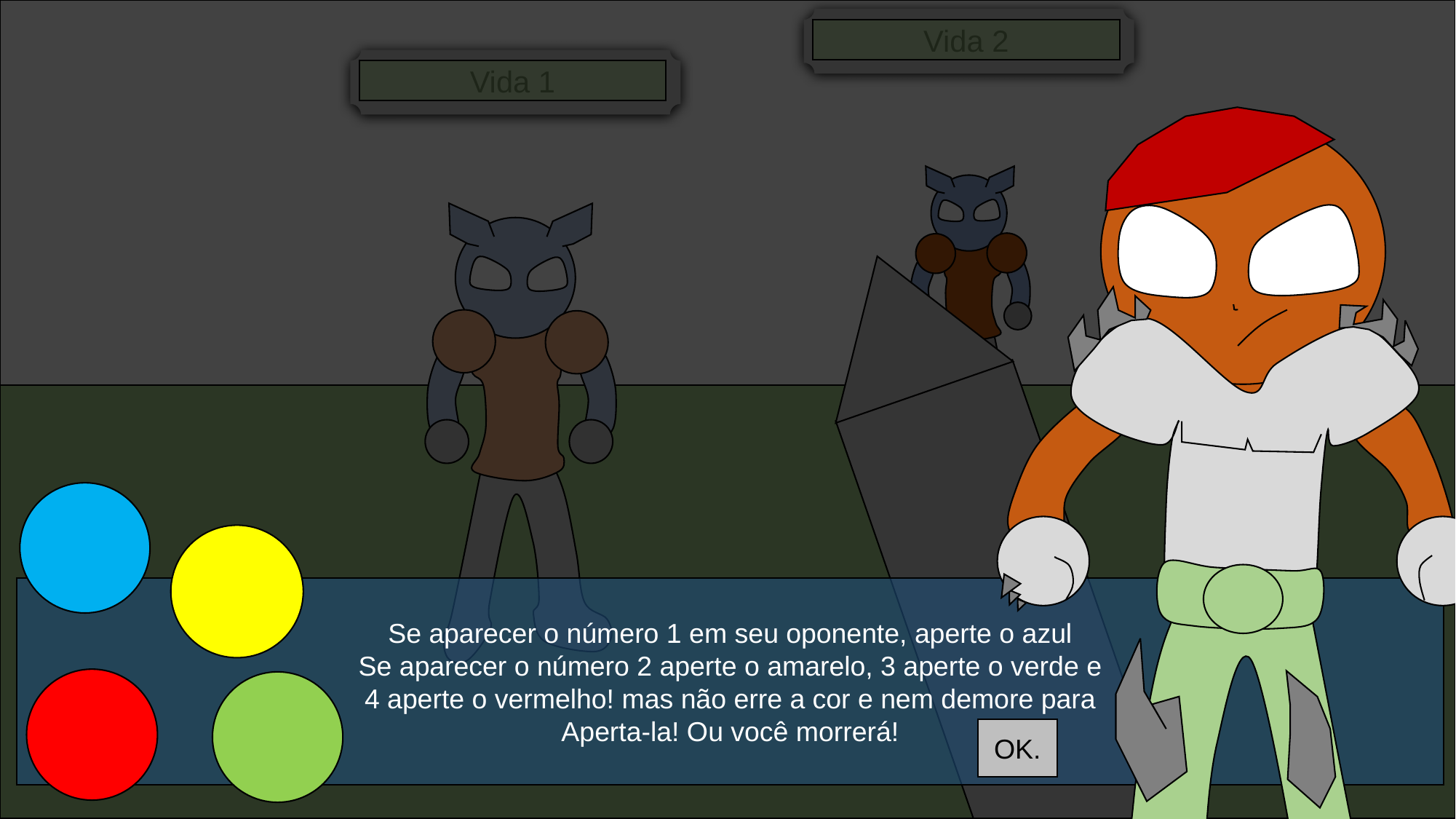

Vida 2

Vida 1

Se aparecer o número 1 em seu oponente, aperte o azul
Se aparecer o número 2 aperte o amarelo, 3 aperte o verde e
4 aperte o vermelho! mas não erre a cor e nem demore para
Aperta-la! Ou você morrerá!

OK.